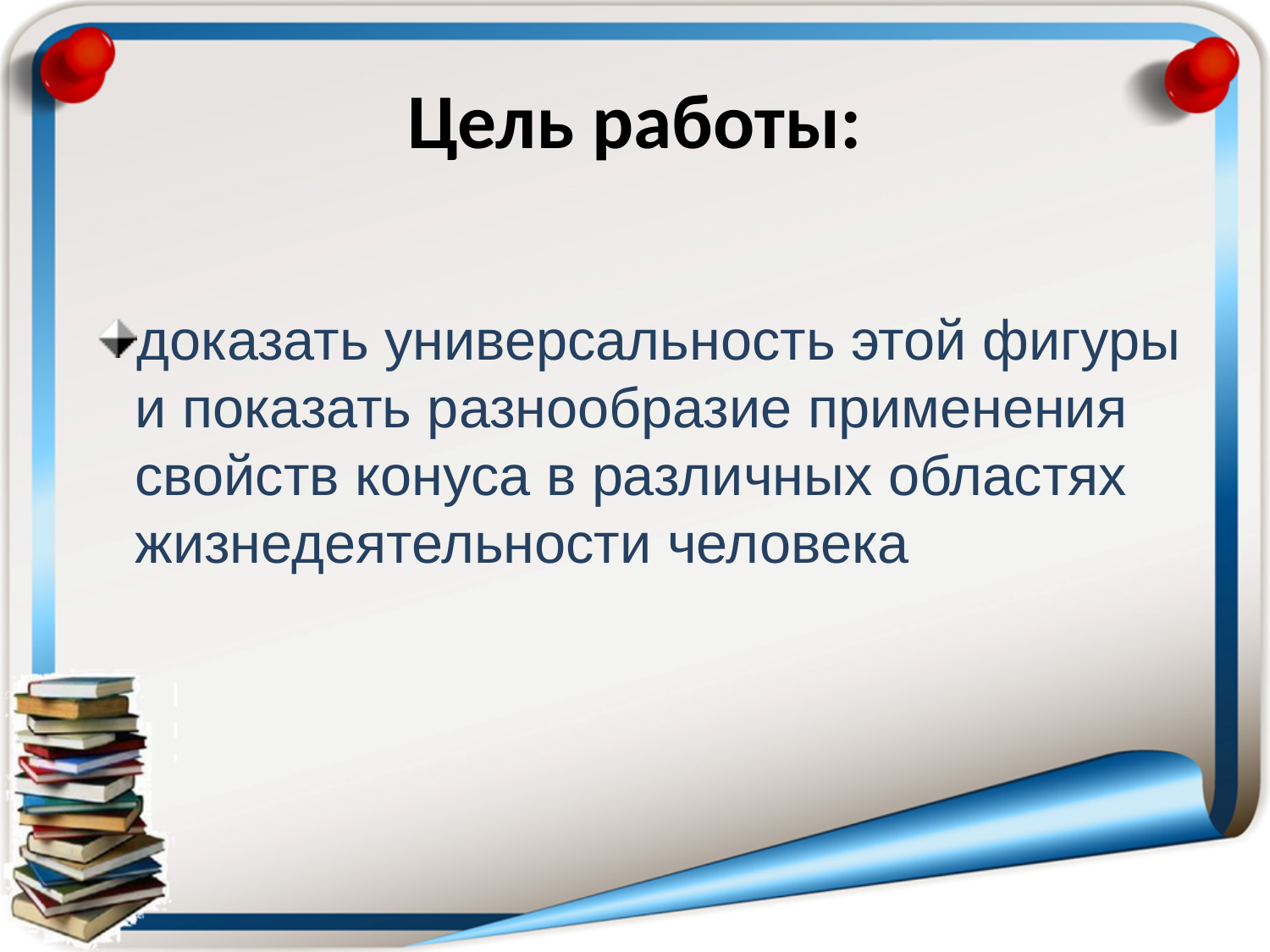

# Цель работы:
доказать универсальность этой фигуры и показать разнообразие применения свойств конуса в различных областях жизнедеятельности человека